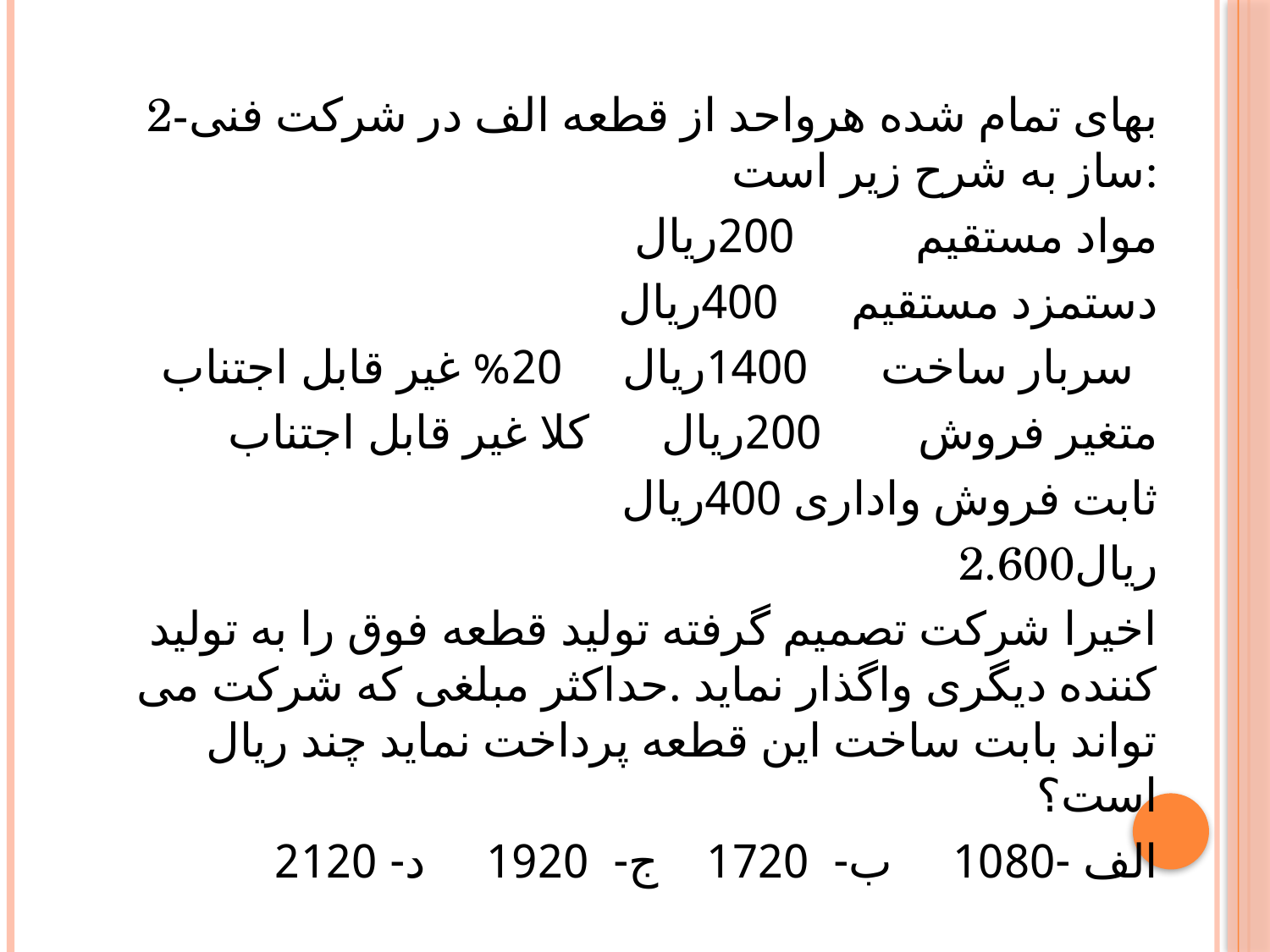

#
2-بهای تمام شده هرواحد از قطعه الف در شرکت فنی ساز به شرح زیر است:
مواد مستقیم          200ریال
دستمزد مستقیم      400ریال
سربار ساخت      1400ریال     20% غیر قابل اجتناب
متغیر فروش        200ریال      کلا غیر قابل اجتناب
ثابت فروش واداری 400ریال
                         2.600ریال
اخیرا شرکت تصمیم گرفته تولید قطعه فوق را به تولید کننده دیگری واگذار نماید .حداکثر مبلغی که شرکت می تواند بابت ساخت این قطعه پرداخت نماید چند ریال است؟
الف -1080     ب-  1720    ج-  1920     د- 2120